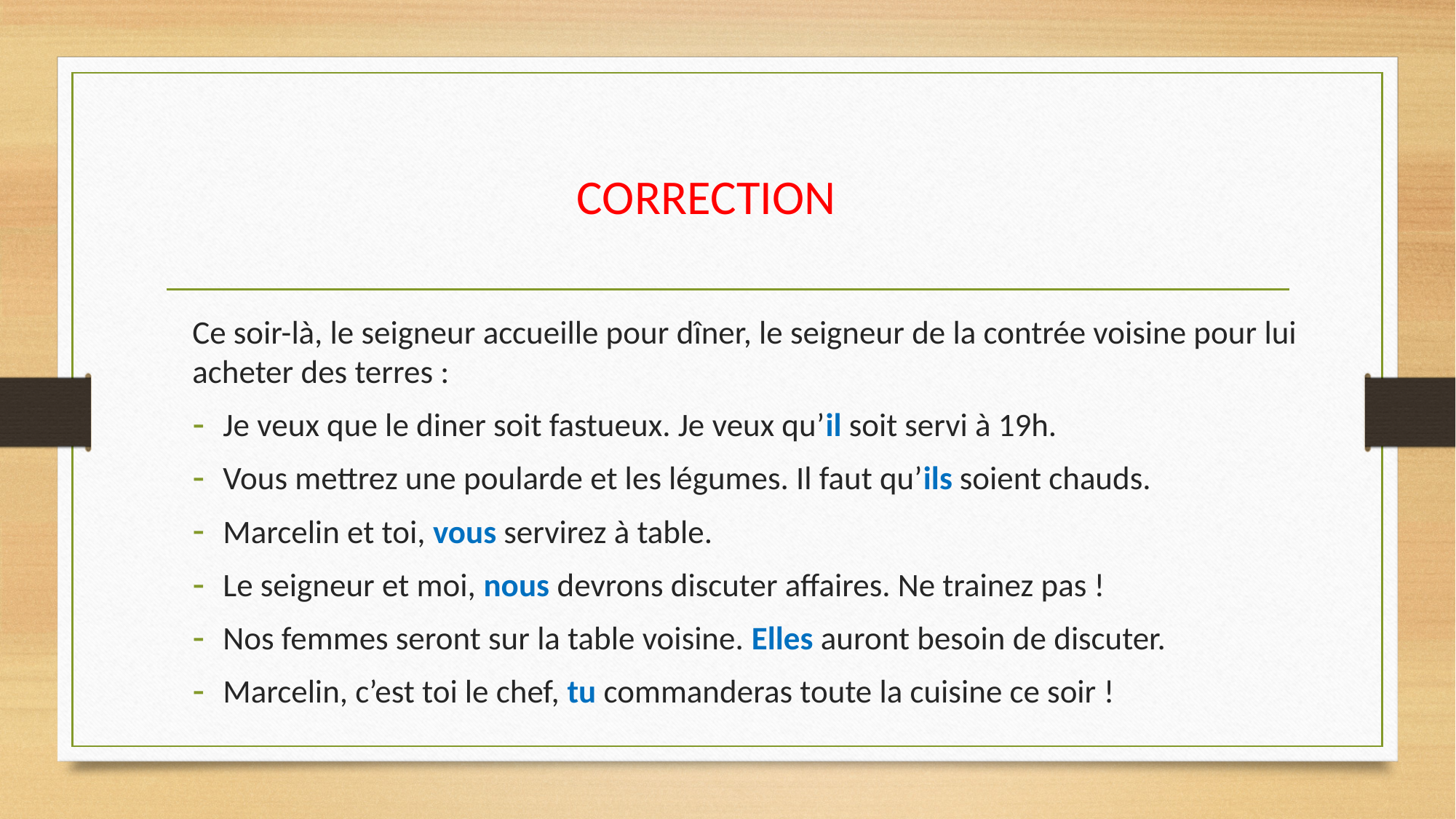

# CORRECTION
Ce soir-là, le seigneur accueille pour dîner, le seigneur de la contrée voisine pour lui acheter des terres :
Je veux que le diner soit fastueux. Je veux qu’il soit servi à 19h.
Vous mettrez une poularde et les légumes. Il faut qu’ils soient chauds.
Marcelin et toi, vous servirez à table.
Le seigneur et moi, nous devrons discuter affaires. Ne trainez pas !
Nos femmes seront sur la table voisine. Elles auront besoin de discuter.
Marcelin, c’est toi le chef, tu commanderas toute la cuisine ce soir !